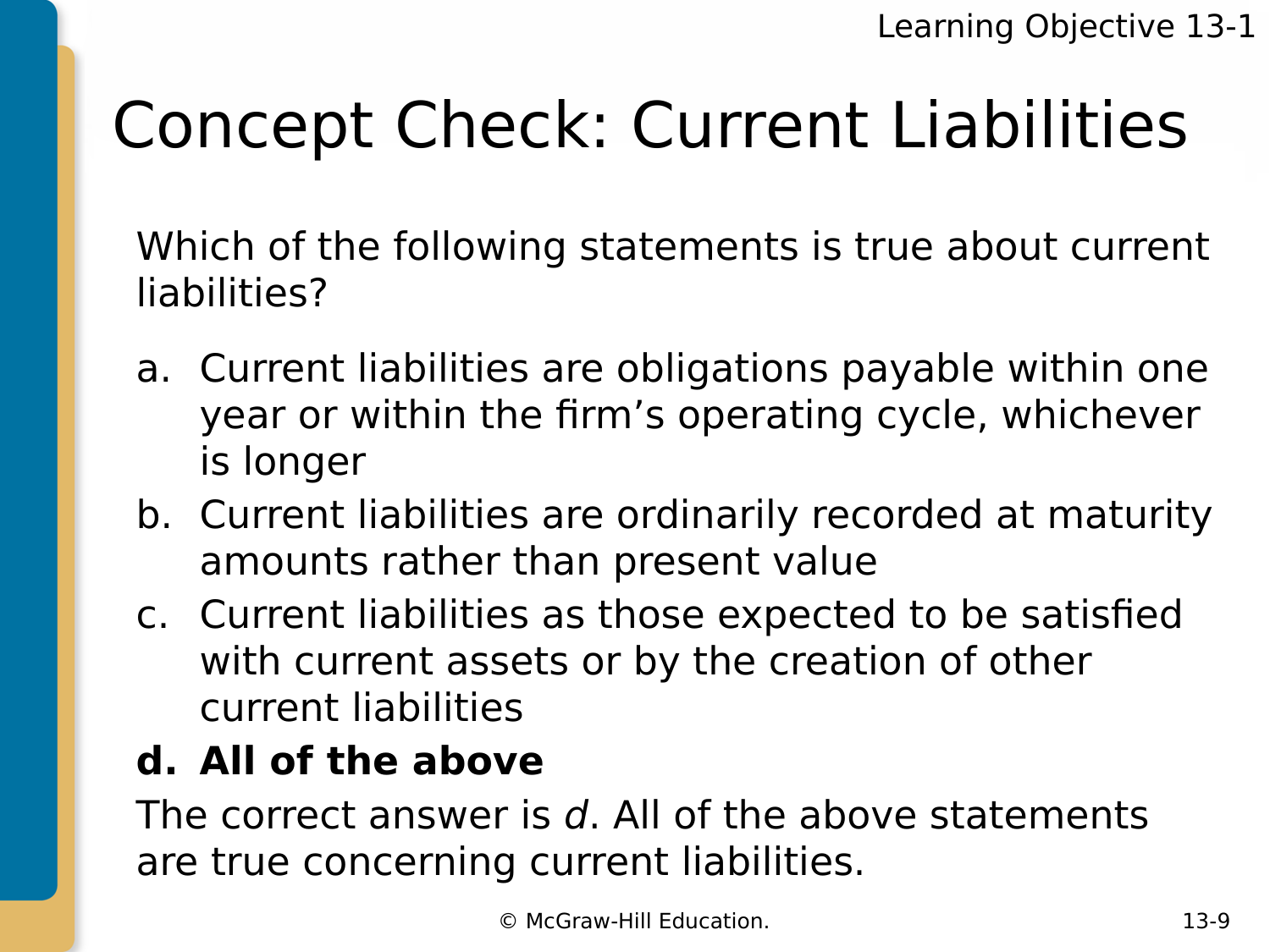

Learning Objective 13-1
# Concept Check: Current Liabilities
Which of the following statements is true about current liabilities?
Current liabilities are obligations payable within one year or within the firm’s operating cycle, whichever is longer
Current liabilities are ordinarily recorded at maturity amounts rather than present value
Current liabilities as those expected to be satisfied with current assets or by the creation of other current liabilities
All of the above
The correct answer is d. All of the above statements are true concerning current liabilities.